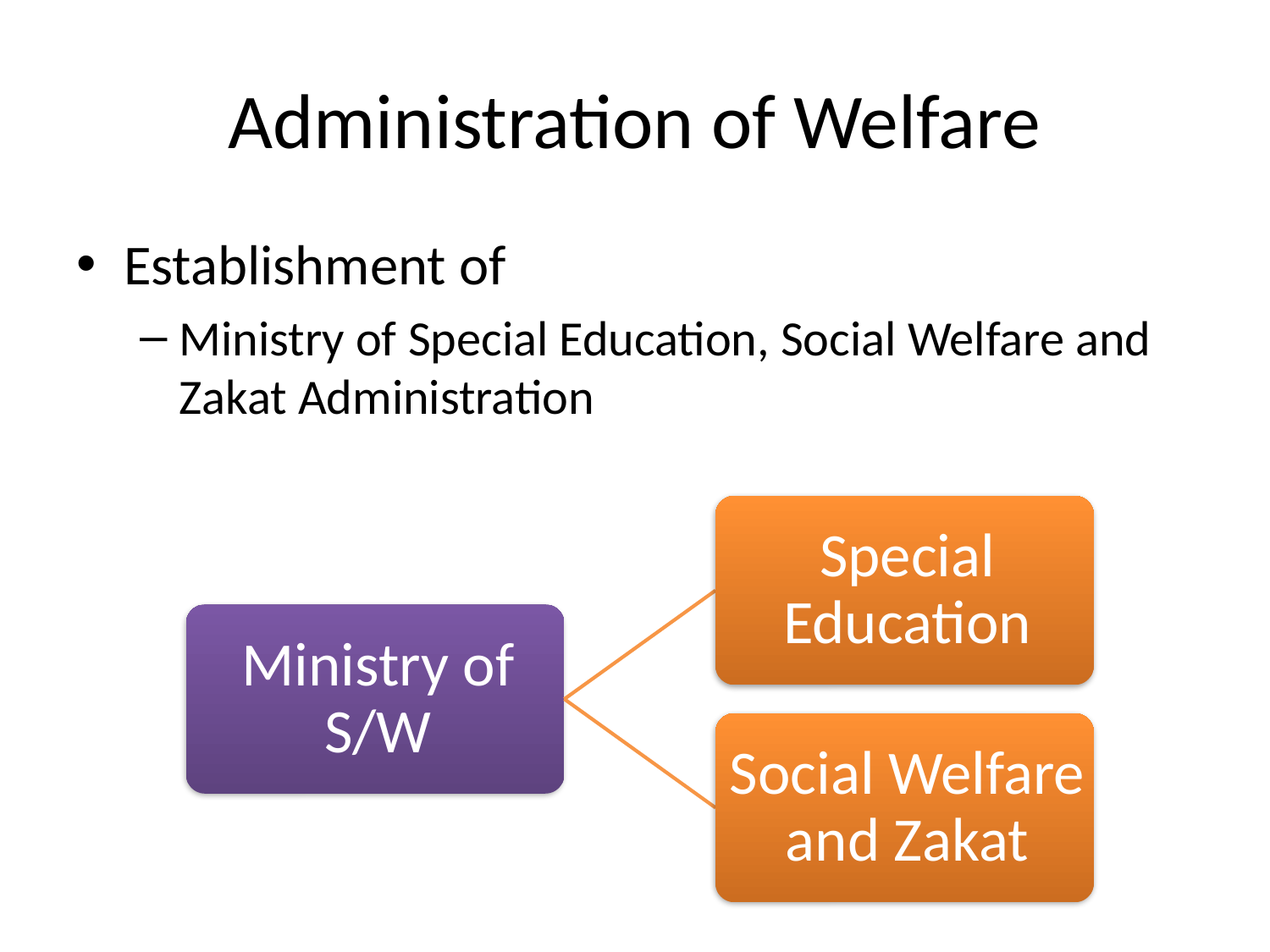

# Administration of Welfare
Establishment of
Ministry of Special Education, Social Welfare and Zakat Administration

Ministry of S/W

Special Education

Social Welfare and Zakat